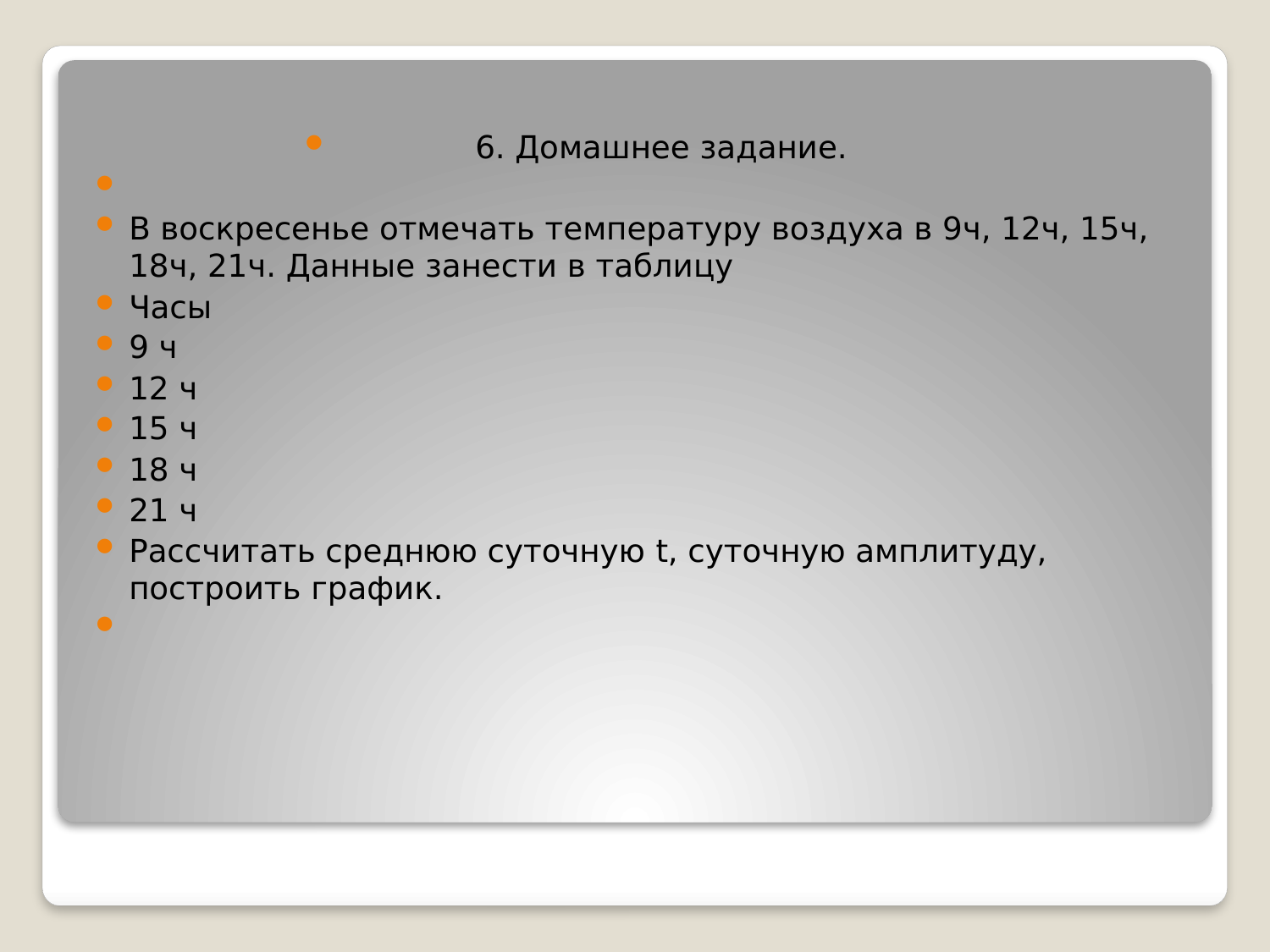

6. Домашнее задание.

В воскресенье отмечать температуру воздуха в 9ч, 12ч, 15ч, 18ч, 21ч. Данные занести в таблицу
Часы
9 ч
12 ч
15 ч
18 ч
21 ч
Рассчитать среднюю суточную t, суточную амплитуду, построить график.

#